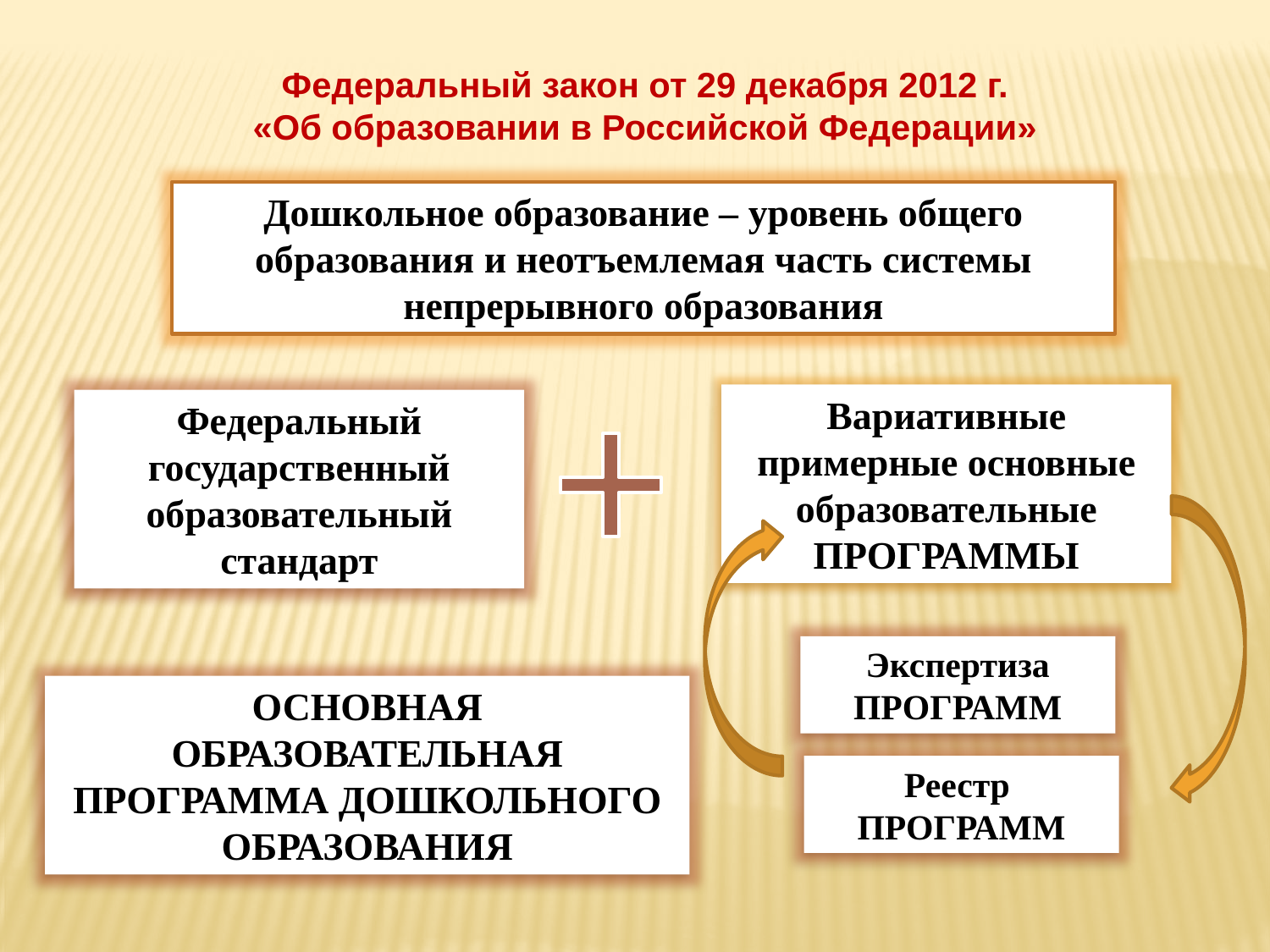

Федеральный закон от 29 декабря 2012 г.
«Об образовании в Российской Федерации»
Дошкольное образование – уровень общего образования и неотъемлемая часть системы непрерывного образования
Вариативные примерные основные образовательные ПРОГРАММЫ
Федеральный государственный образовательный стандарт

Экспертиза ПРОГРАММ
ОСНОВНАЯ ОБРАЗОВАТЕЛЬНАЯ ПРОГРАММА ДОШКОЛЬНОГО ОБРАЗОВАНИЯ
Реестр
ПРОГРАММ